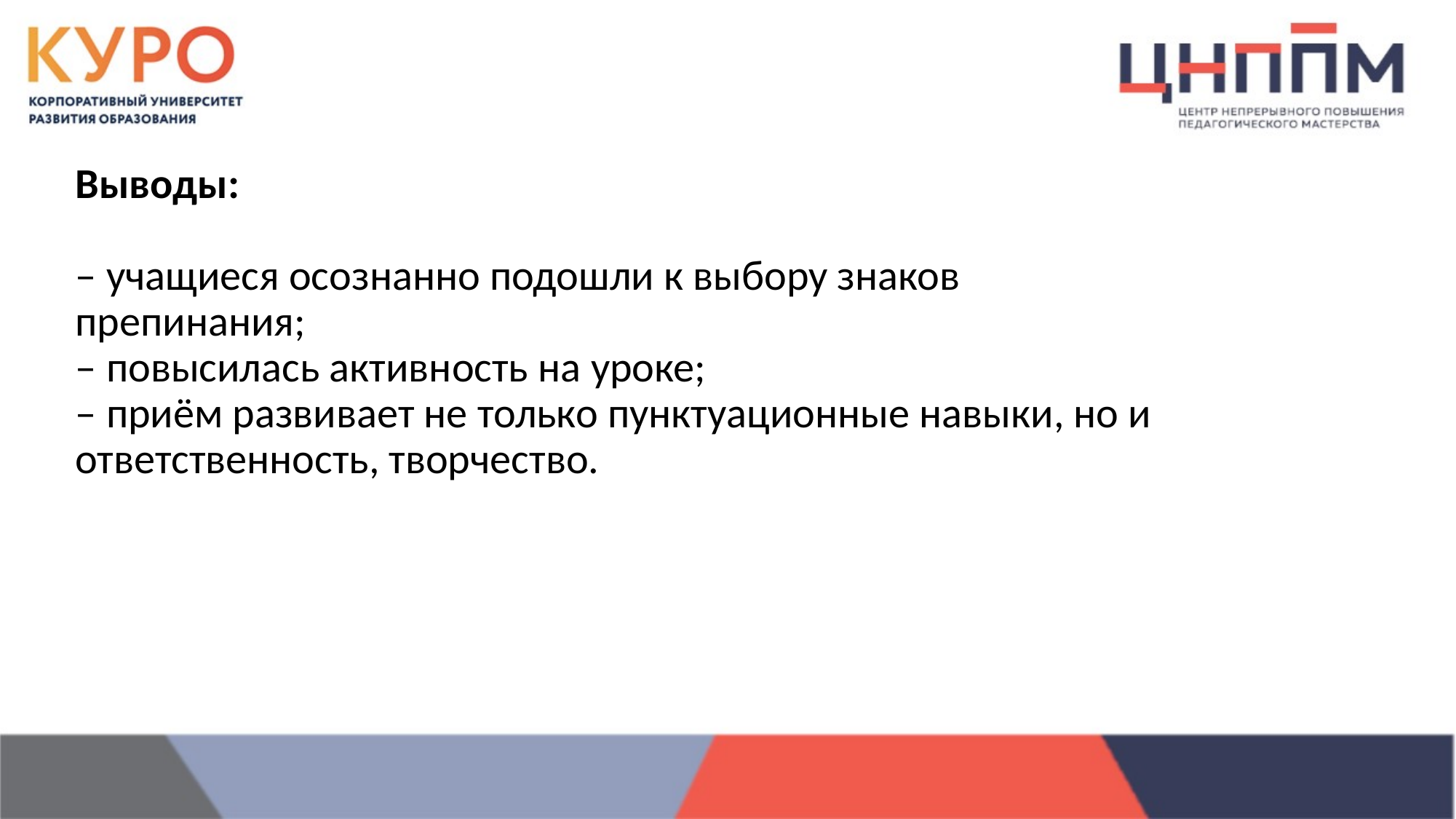

Выводы:

– учащиеся осознанно подошли к выбору знаков препинания;
– повысилась активность на уроке;
– приём развивает не только пунктуационные навыки, но и ответственность, творчество.